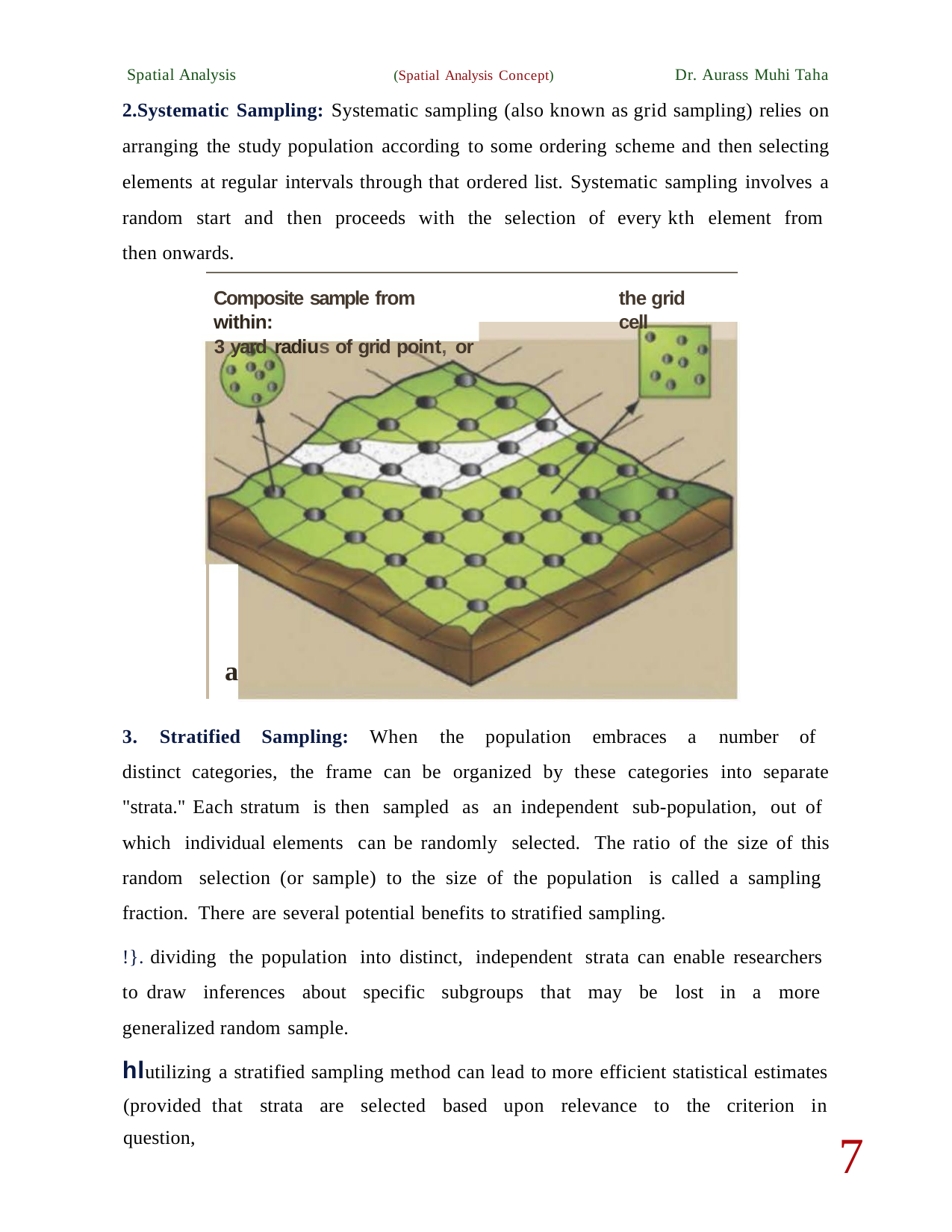

Spatial Analysis                                     (Spatial Analysis Concept)                        Dr. Aurass Muhi Taha 2.Systematic Sampling: Systematic sampling (also known as grid sampling) relies on arranging the study population according to some ordering scheme and then selecting elements at regular intervals through that ordered list. Systematic sampling involves a random  start  and  then  proceeds  with  the  selection  of  every kth  element  from  then onwards.

Composite sample from within:
3 yard radius of grid point, or
the grid cell

a

3.   Stratified   Sampling:   When   the   population   embraces   a   number   of   distinct categories, the frame can be organized by these categories into separate "strata." Each stratum  is then  sampled  as  an independent  sub-population,  out of  which  individual elements  can be randomly  selected.  The ratio of the size of this random  selection (or sample) to the size of the population  is called a sampling  fraction.  There are several potential benefits to stratified sampling.

!}. dividing  the population  into distinct,  independent  strata can enable researchers  to draw  inferences  about  specific  subgroups  that  may  be  lost  in  a  more  generalized random sample.
hlutilizing a stratified sampling method can lead to more efficient statistical estimates (provided that  strata  are  selected  based  upon  relevance  to  the  criterion  in question,
7